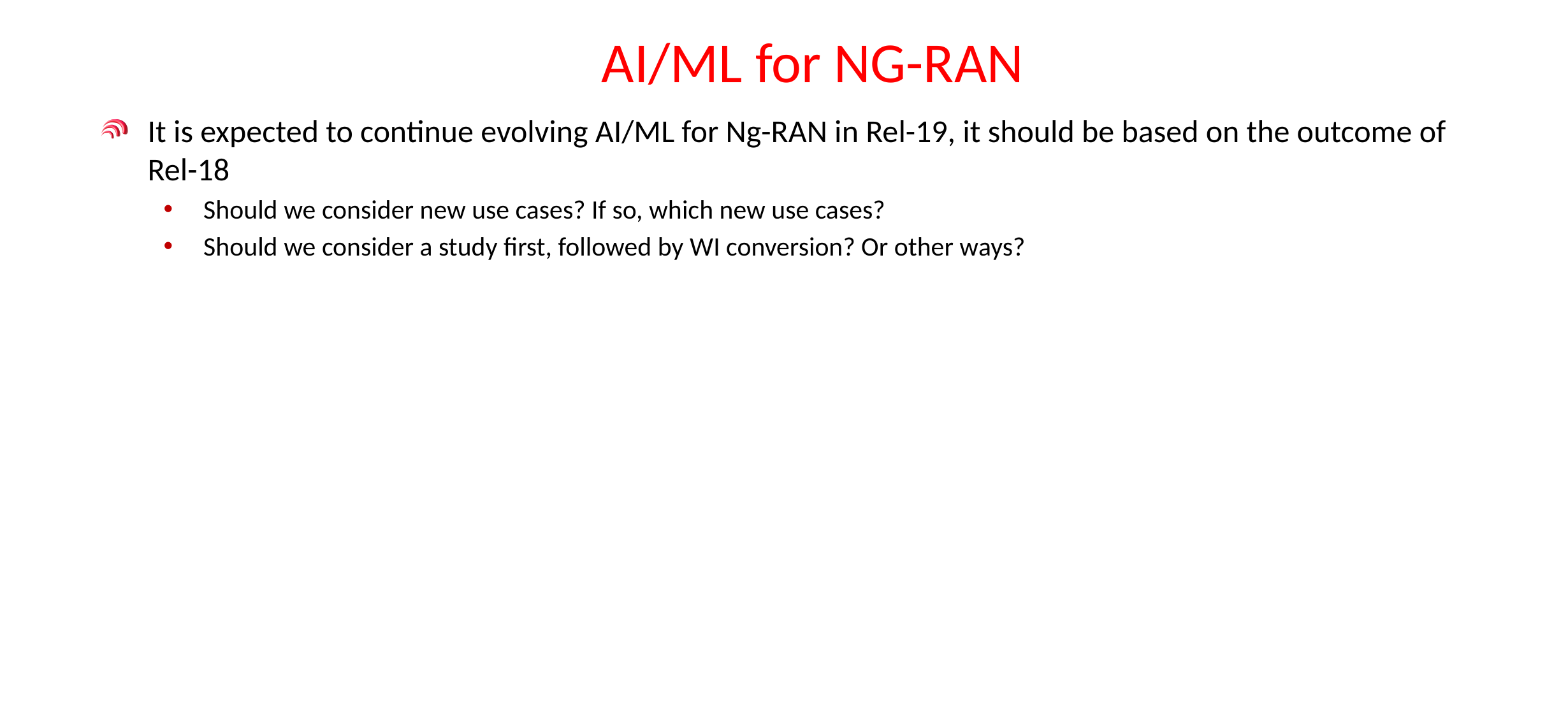

# AI/ML for NG-RAN
It is expected to continue evolving AI/ML for Ng-RAN in Rel-19, it should be based on the outcome of Rel-18
Should we consider new use cases? If so, which new use cases?
Should we consider a study first, followed by WI conversion? Or other ways?